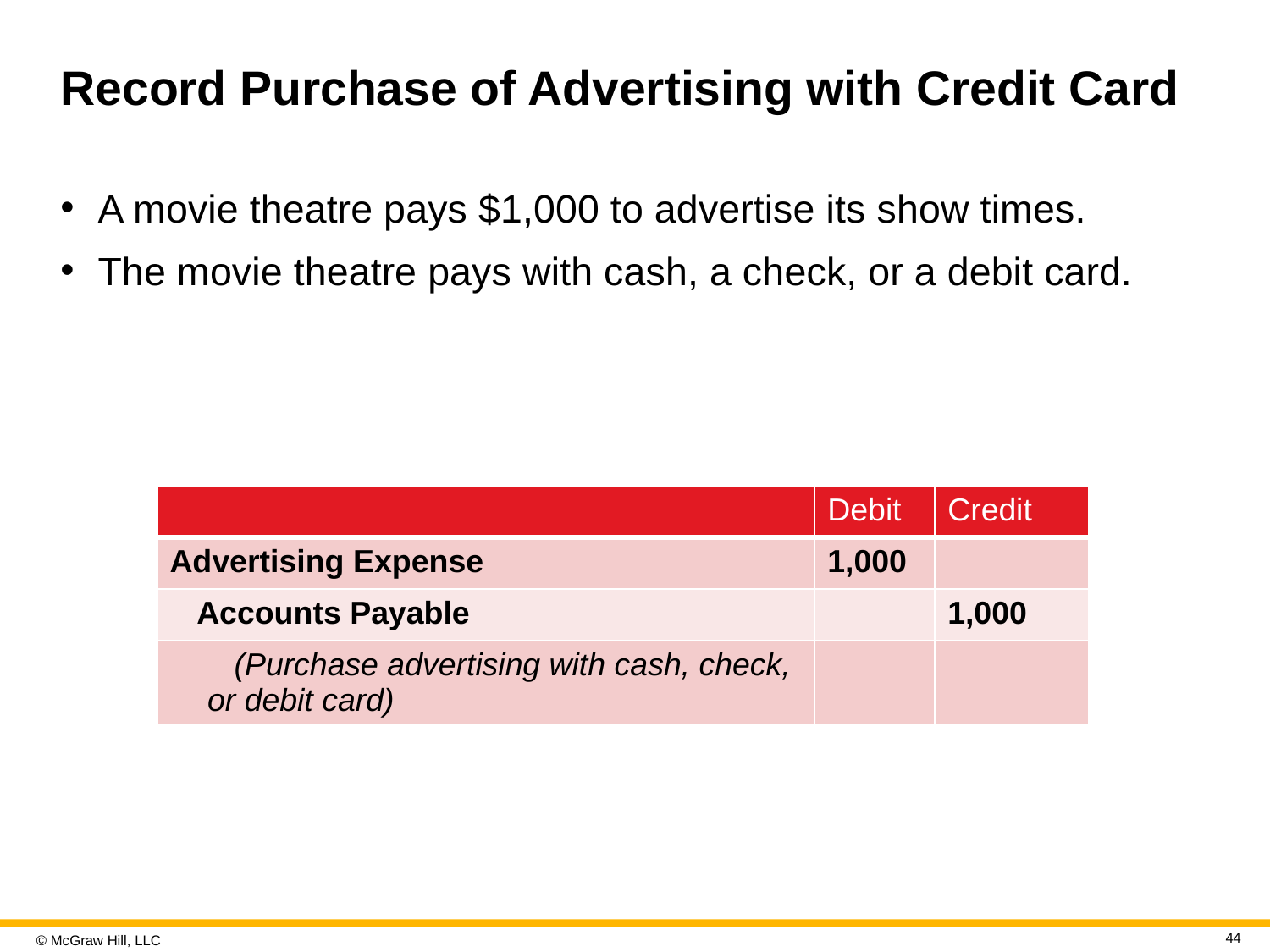

# Record Purchase of Advertising with Credit Card
A movie theatre pays $1,000 to advertise its show times.
The movie theatre pays with cash, a check, or a debit card.
|  | Debit | Credit |
| --- | --- | --- |
| Advertising Expense | 1,000 |  |
| Accounts Payable |  | 1,000 |
| (Purchase advertising with cash, check, or debit card) |  |  |
44